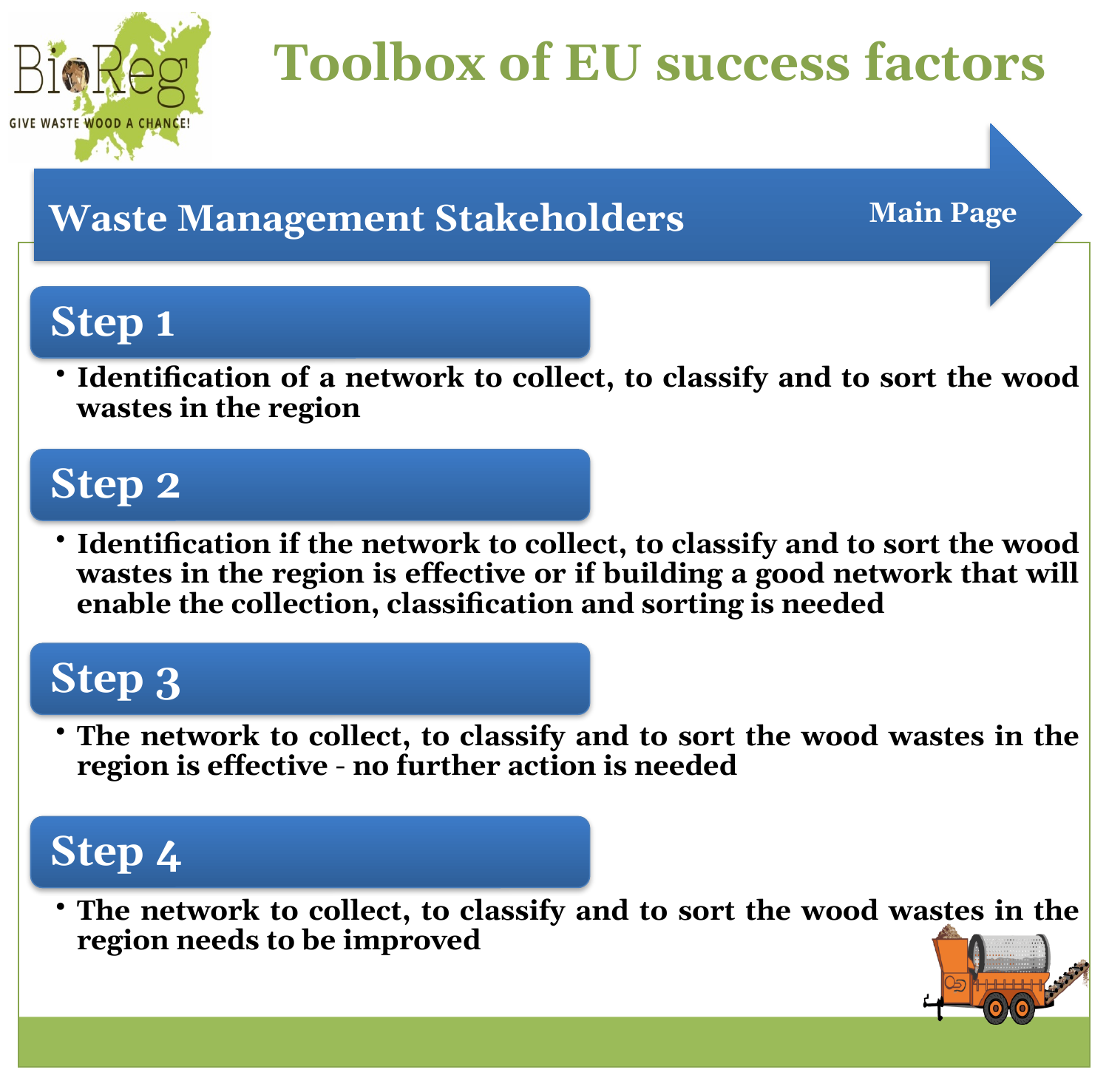

Waste Management Stakeholders
Main Page

Step 1
Identification of a network to collect, to classify and to sort the wood wastes in the region
Step 2
Identification if the network to collect, to classify and to sort the wood wastes in the region is effective or if building a good network that will enable the collection, classification and sorting is needed
Step 3
The network to collect, to classify and to sort the wood wastes in the region is effective - no further action is needed
Step 4
The network to collect, to classify and to sort the wood wastes in the region needs to be improved